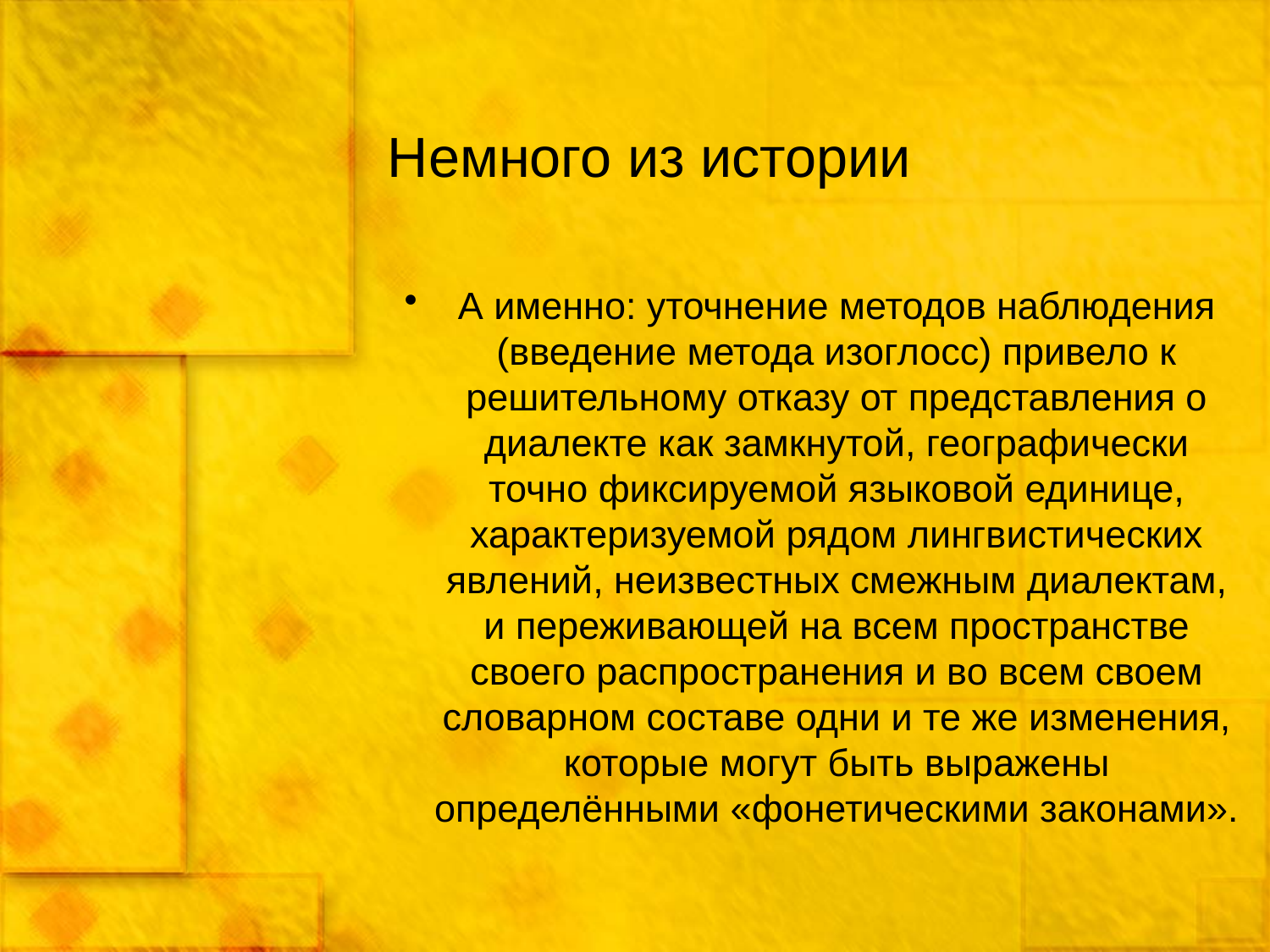

# Немного из истории

А именно: уточнение методов наблюдения (введение метода изоглосс) привело к решительному отказу от представления о диалекте как замкнутой, географически точно фиксируемой языковой единице, характеризуемой рядом лингвистических явлений, неизвестных смежным диалектам, и переживающей на всем пространстве своего распространения и во всем своем словарном составе одни и те же изменения, которые могут быть выражены определёнными «фонетическими законами».